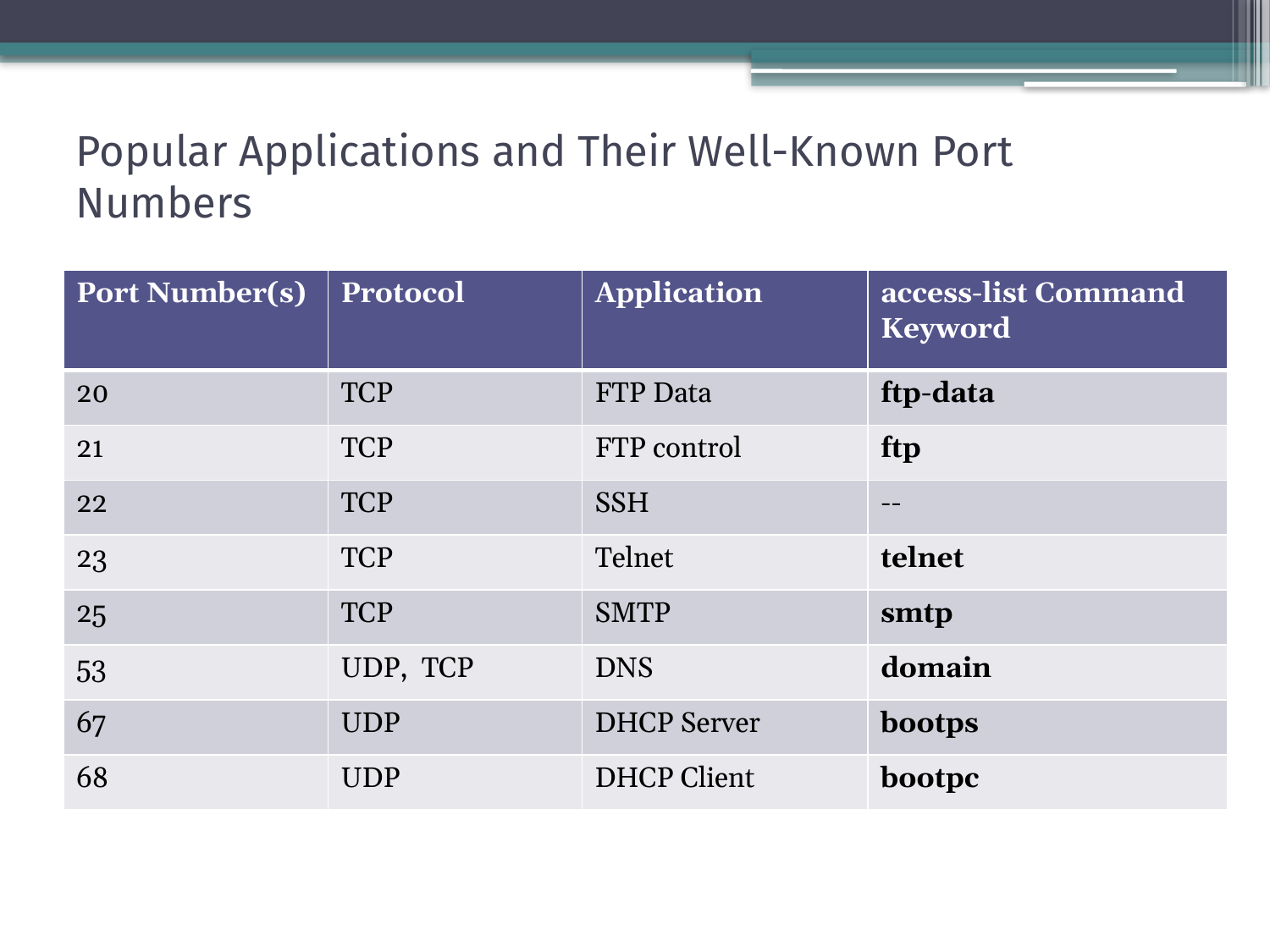

# Popular Applications and Their Well-Known Port Numbers
| Port Number(s) | Protocol | Application | access-list Command Keyword |
| --- | --- | --- | --- |
| 20 | TCP | FTP Data | ftp-data |
| 21 | TCP | FTP control | ftp |
| 22 | TCP | SSH | -- |
| 23 | TCP | Telnet | telnet |
| 25 | TCP | SMTP | smtp |
| 53 | UDP, TCP | DNS | domain |
| 67 | UDP | DHCP Server | bootps |
| 68 | UDP | DHCP Client | bootpc |